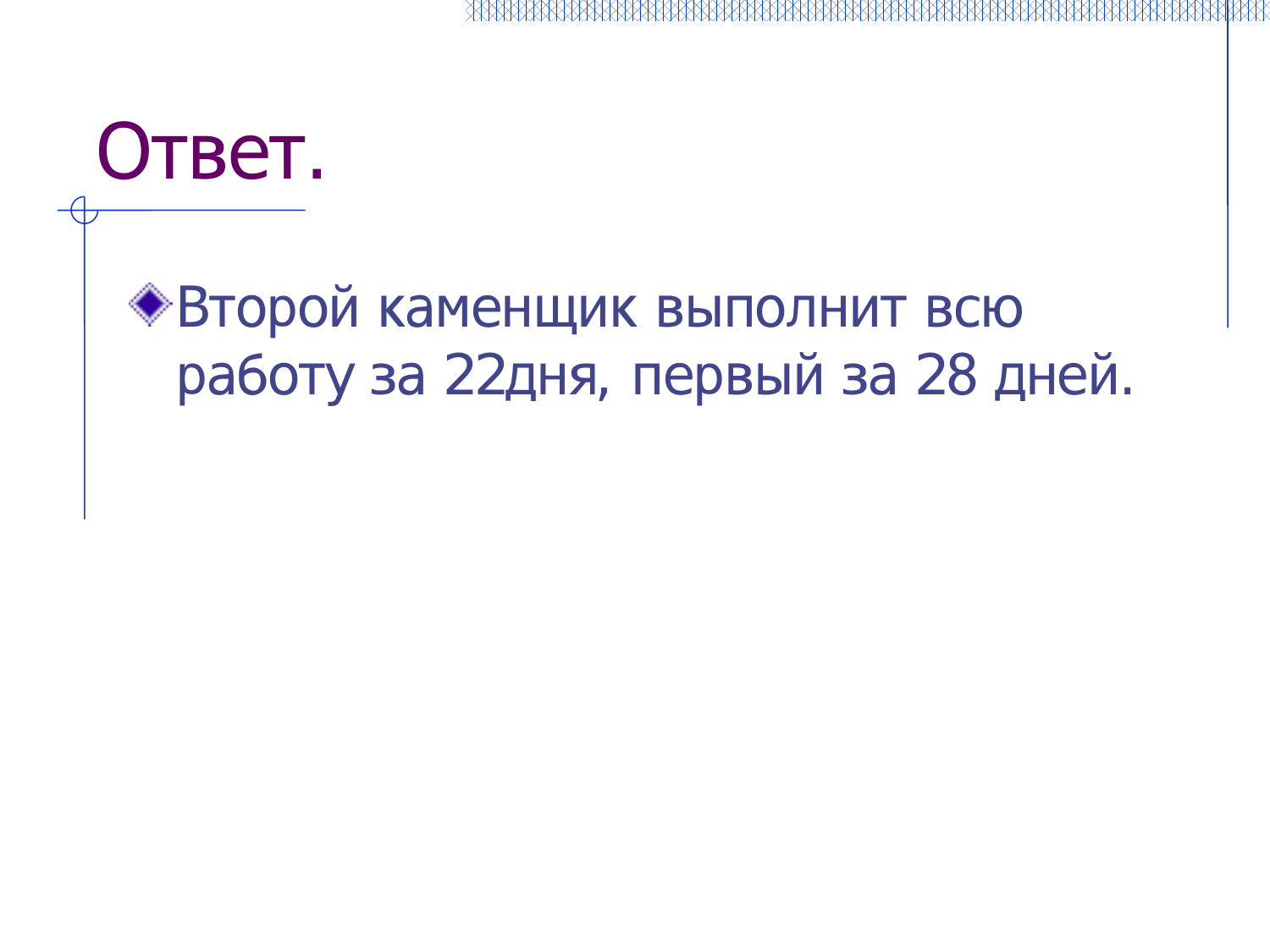

# Ответ.
Второй каменщик выполнит всю работу за 22дня, первый за 28 дней.